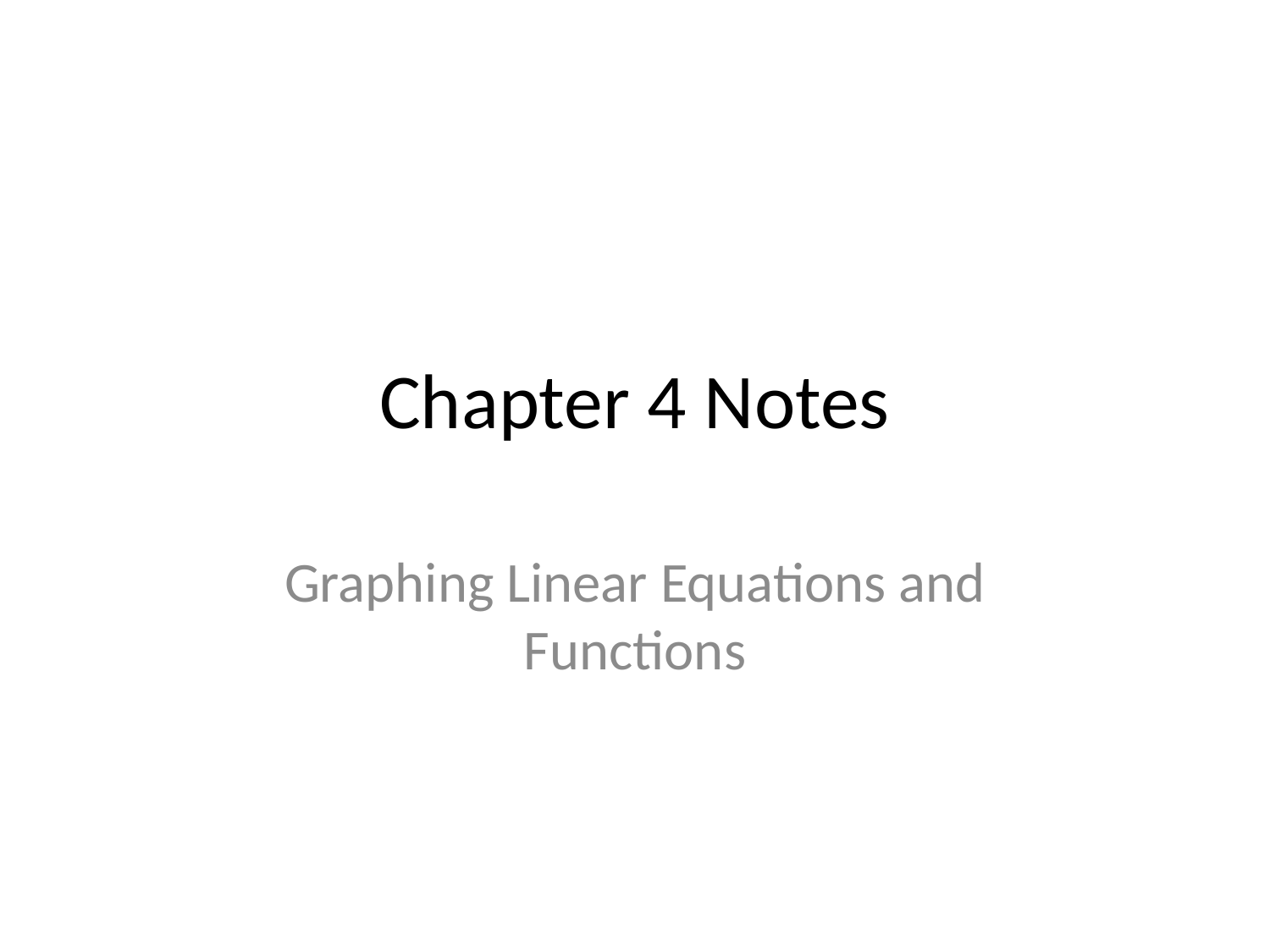

# Chapter 4 Notes
Graphing Linear Equations and Functions